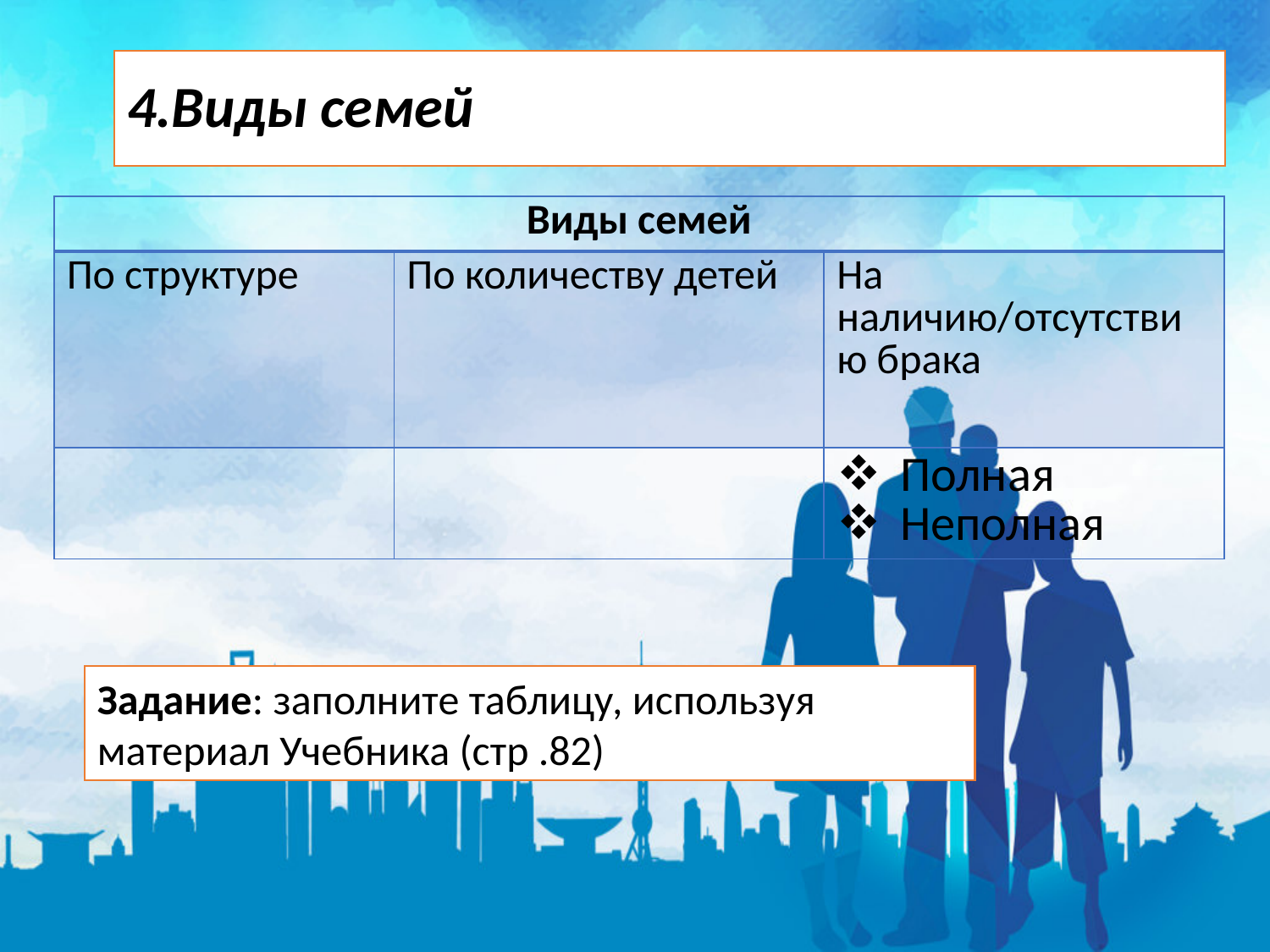

# 4.Виды семей
| Виды семей |  |  |
| --- | --- | --- |
| По структуре | По количеству детей | На наличию/отсутствию брака |
|  |  | Полная Неполная |
Задание: заполните таблицу, используя материал Учебника (стр .82)